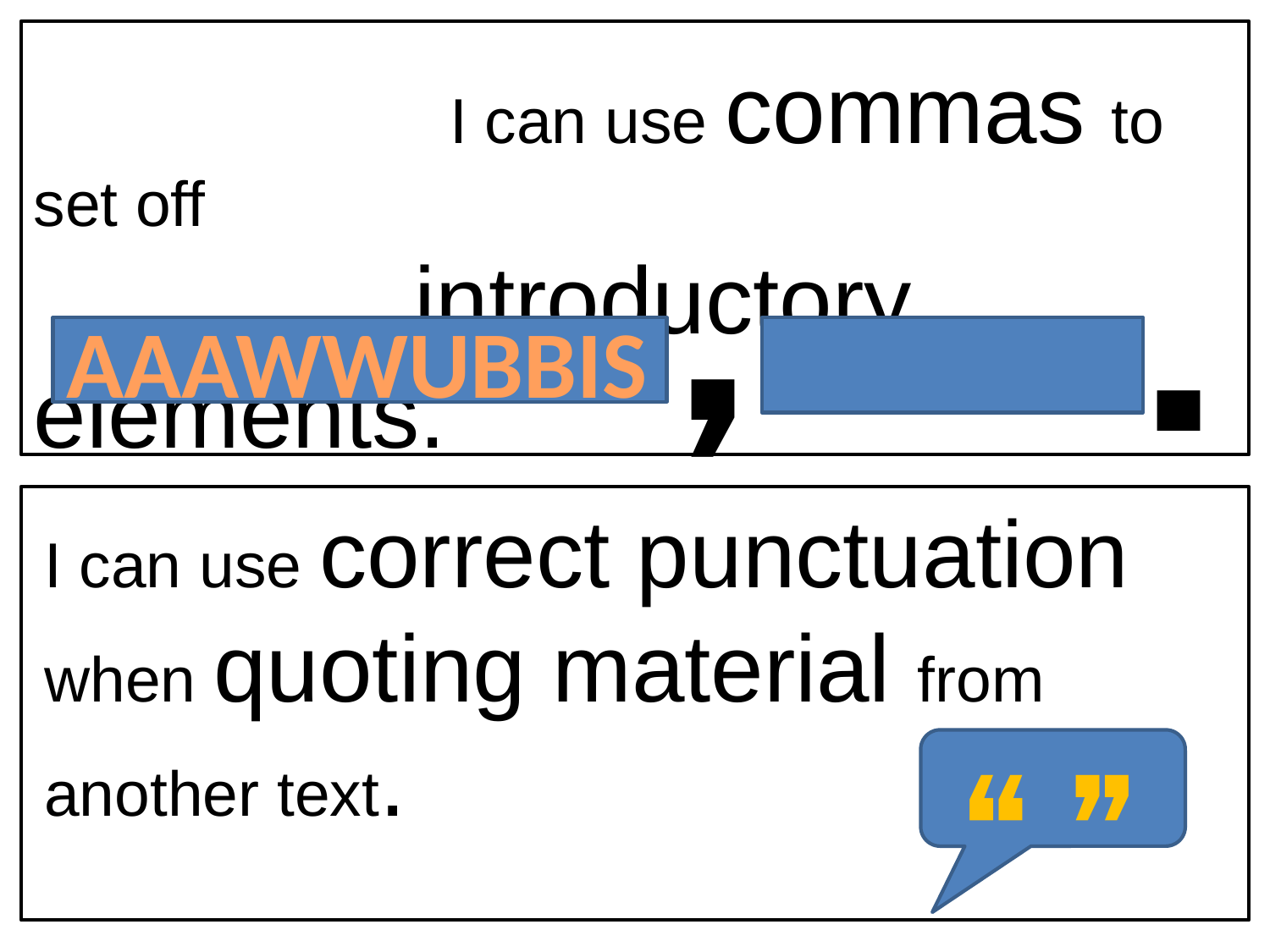

I can use commas to set off
			introductory elements.
,
.
AAAWWUBBIS

I can use correct punctuation when quoting material from another text.

“ ”